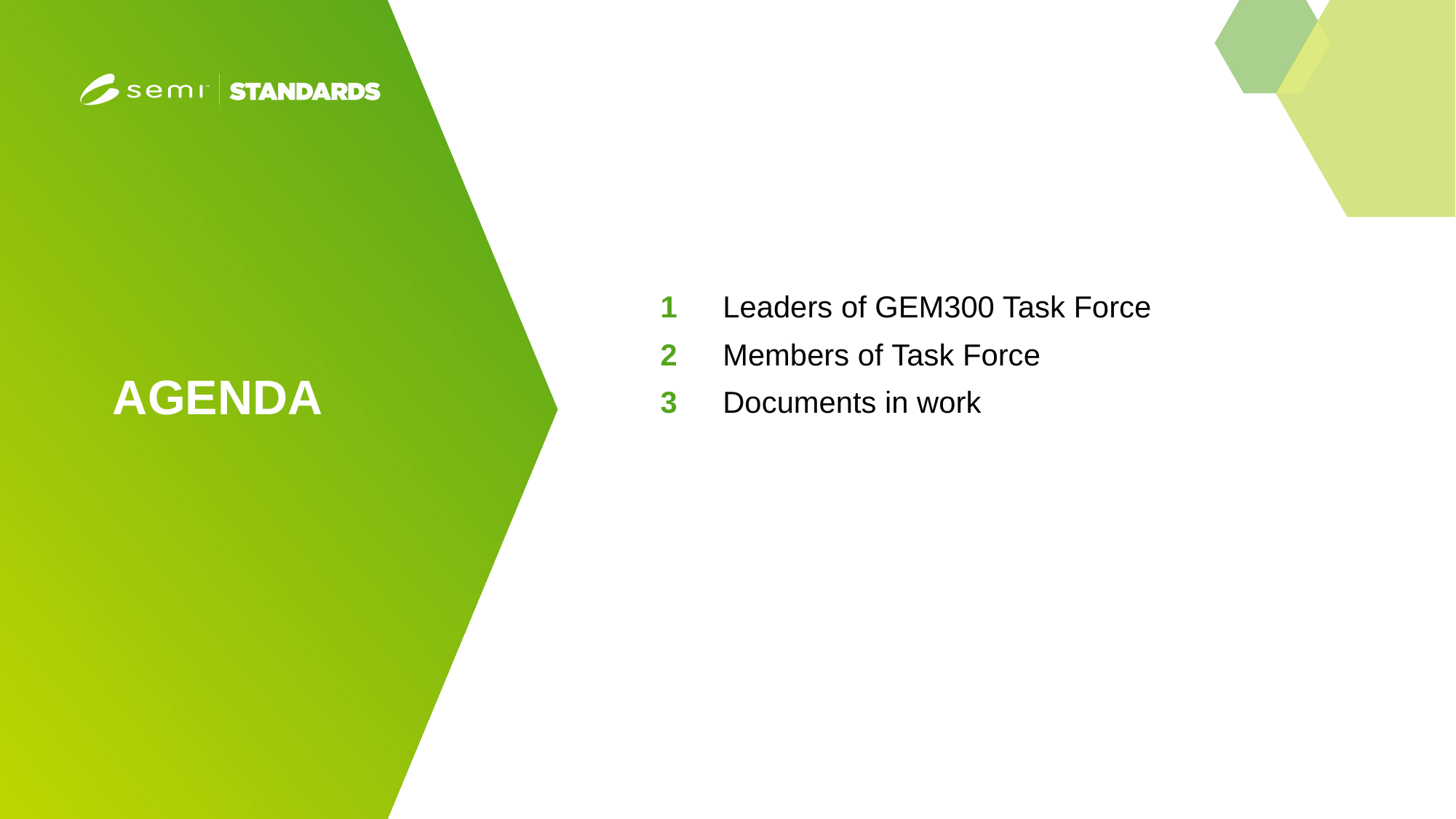

# AGENDA
1
2
3

Leaders of GEM300 Task Force
Members of Task Force
Documents in work